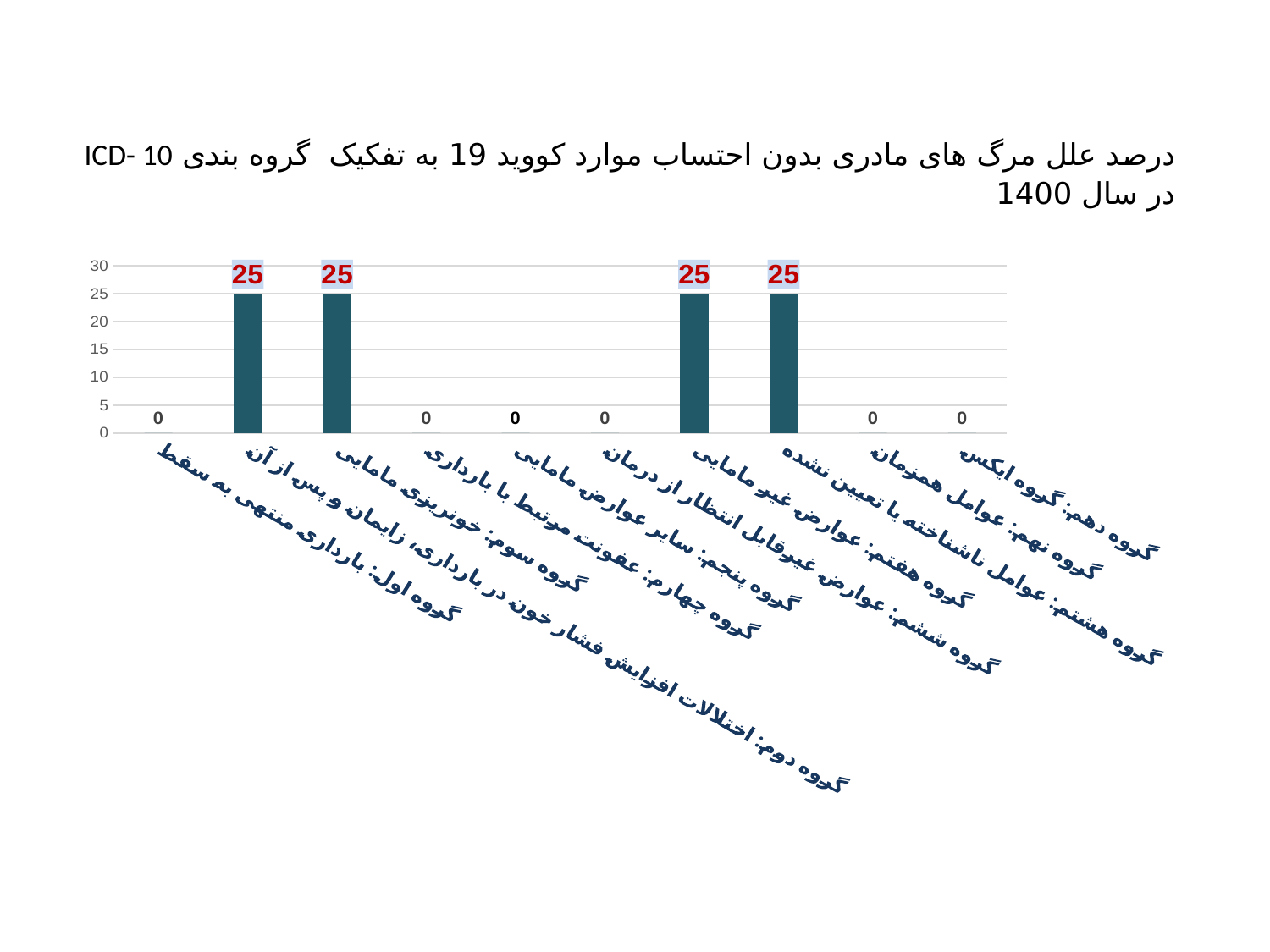

درصد علل مرگ های مادری بدون احتساب موارد کووید 19 به تفکیک  گروه بندی ICD- 10 در سال 1400

### Chart

| Category | Series 1 |
|---|---|
| گروه اول: بارداری منتهی به سقط | 0.0 |
| گروه دوم: اختلالات افزایش فشار خون در بارداری، زایمان و پس از آن | 25.0 |
| گروه سوم: خونریزی مامایی | 25.0 |
| گروه چهارم: عفونت مرتبط با بارداری | 0.0 |
| گروه پنجم: سایر عوارض مامایی | 0.0 |
| گروه ششم: عوارض غیرقابل انتظار از درمان | 0.0 |
| گروه هفتم: عوارض غیر مامایی | 25.0 |
| گروه هشتم: عوامل ناشناخته یا تعیین نشده | 25.0 |
| گروه نهم: عوامل همزمان | 0.0 |
| گروه دهم: گروه ایکس | 0.0 |